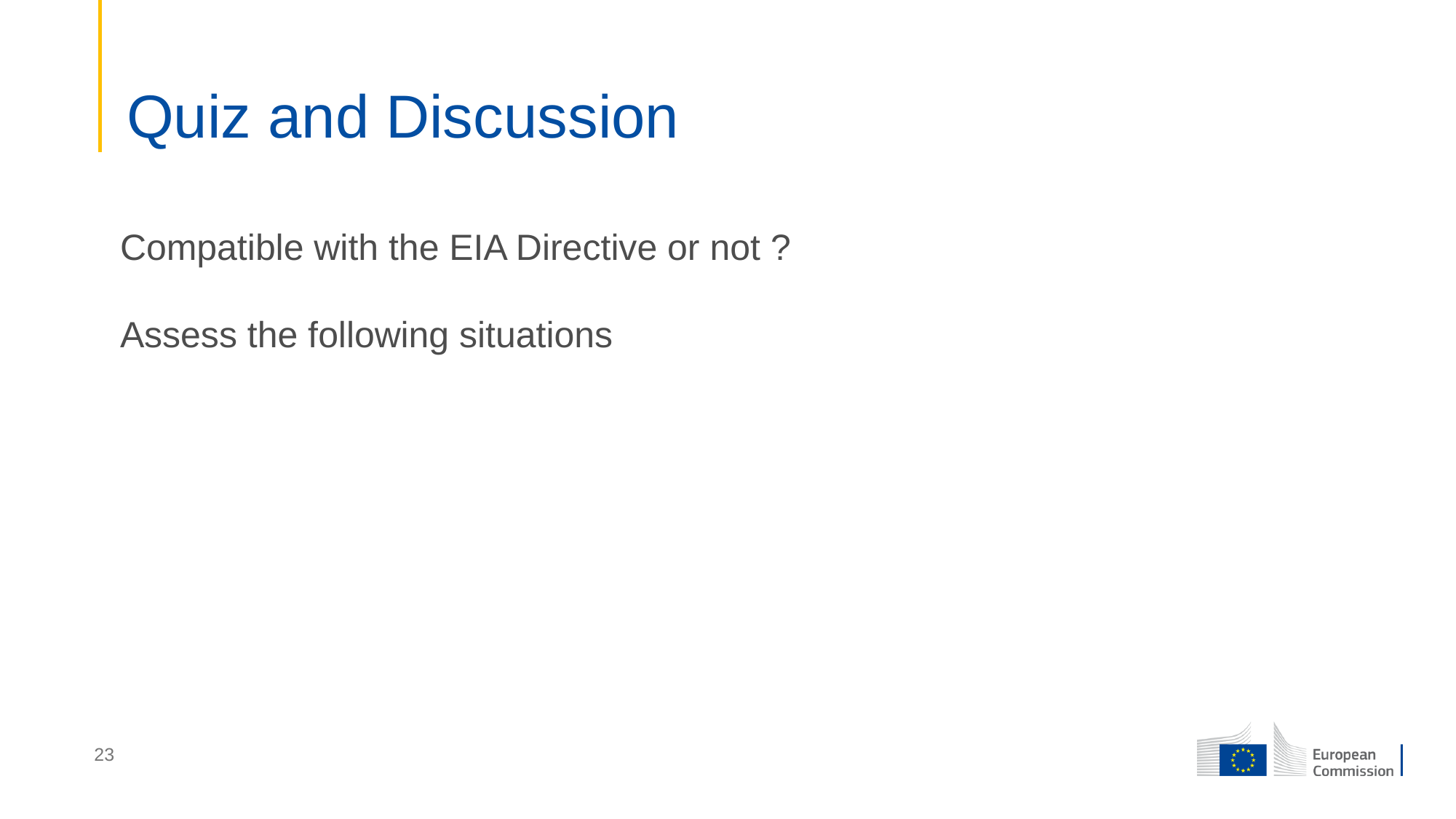

# Quiz and Discussion
Compatible with the EIA Directive or not ?

Assess the following situations

23